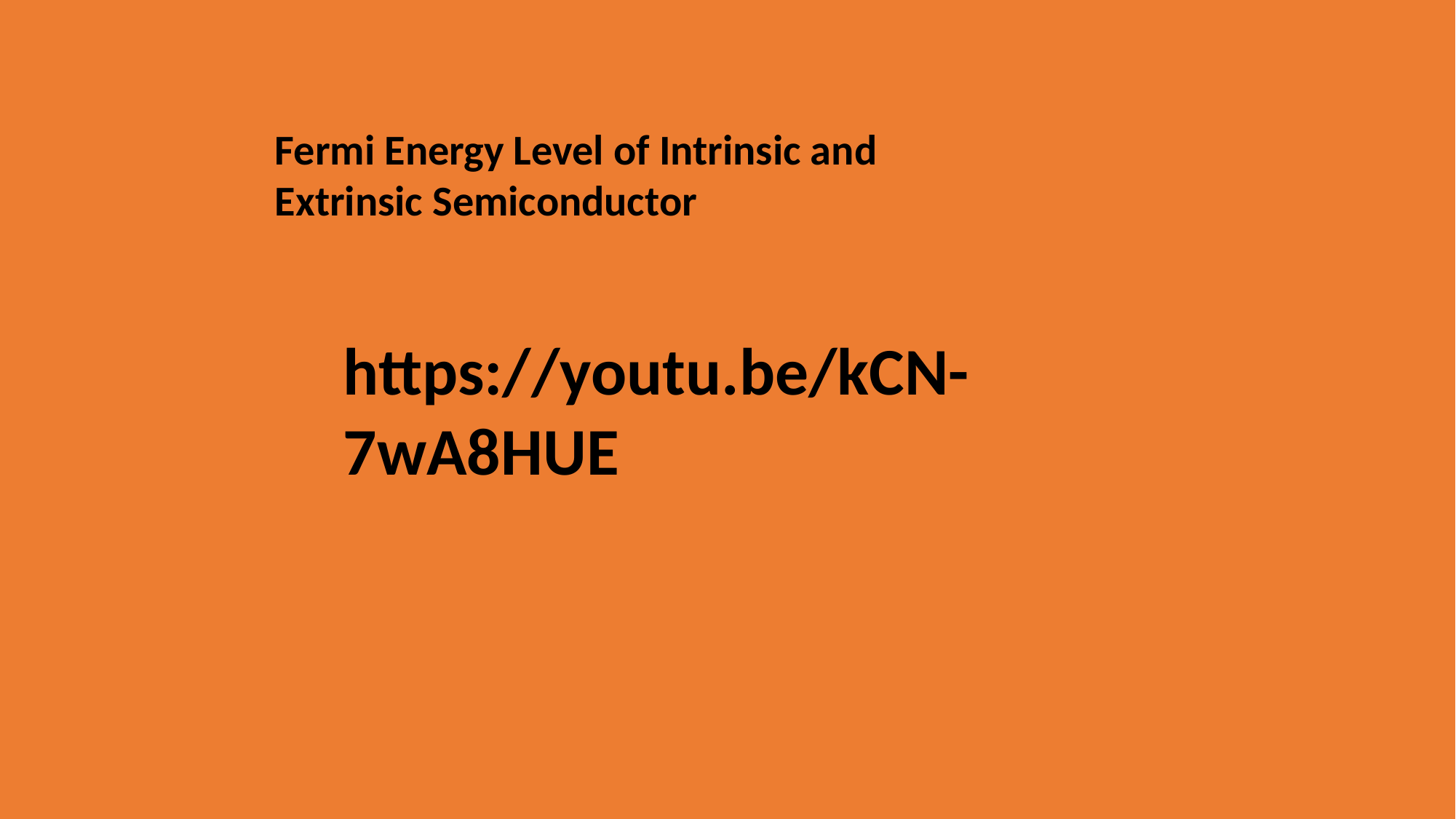

Fermi Energy Level of Intrinsic and Extrinsic Semiconductor
https://youtu.be/kCN-7wA8HUE